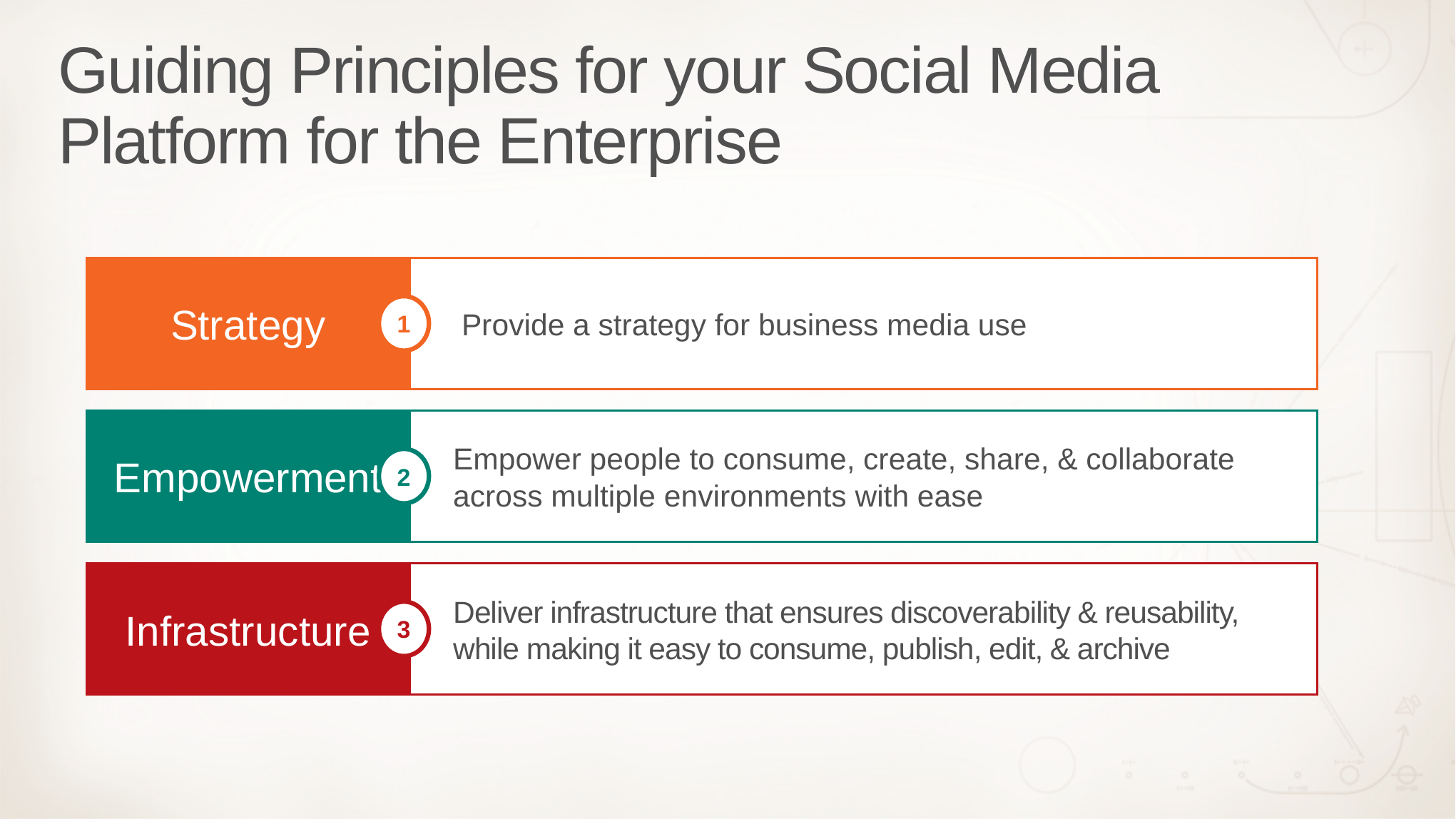

# Guiding Principles for your Social Media Platform for the Enterprise
Strategy
 Provide a strategy for business media use
1
Empowerment
Empower people to consume, create, share, & collaborate across multiple environments with ease
2
Infrastructure
Deliver infrastructure that ensures discoverability & reusability, while making it easy to consume, publish, edit, & archive
3